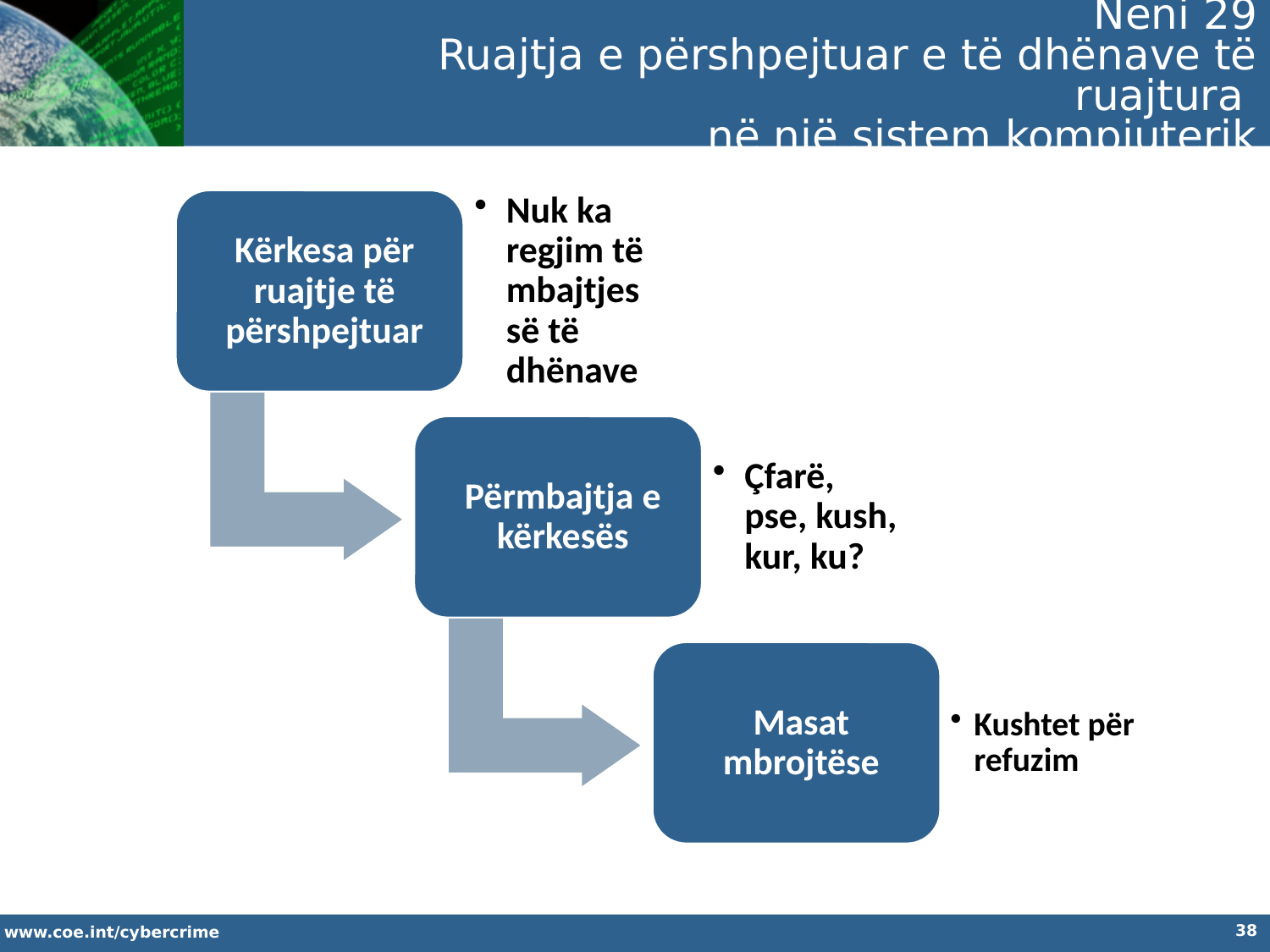

Neni 29
Ruajtja e përshpejtuar e të dhënave të ruajtura
në një sistem kompjuterik
Kërkesa për ruajtje të përshpejtuar
Nuk ka regjim të mbajtjes së të dhënave
Përmbajtja e kërkesës
Çfarë, pse, kush, kur, ku?
Masat mbrojtëse
Kushtet për refuzim
38